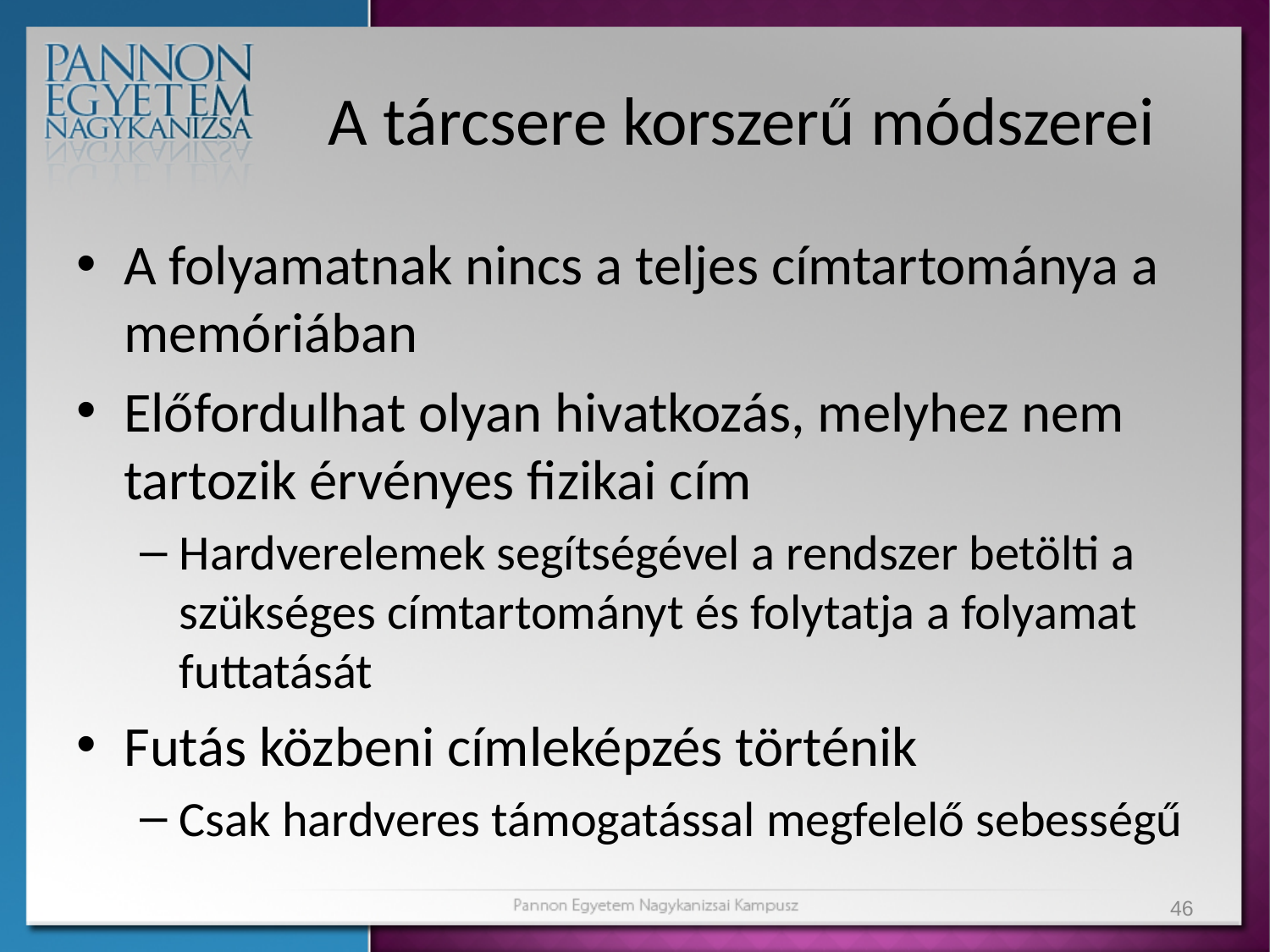

# A tárcsere korszerű módszerei
A folyamatnak nincs a teljes címtartománya a memóriában
Előfordulhat olyan hivatkozás, melyhez nem tartozik érvényes fizikai cím
Hardverelemek segítségével a rendszer betölti a szükséges címtartományt és folytatja a folyamat futtatását
Futás közbeni címleképzés történik
Csak hardveres támogatással megfelelő sebességű
46